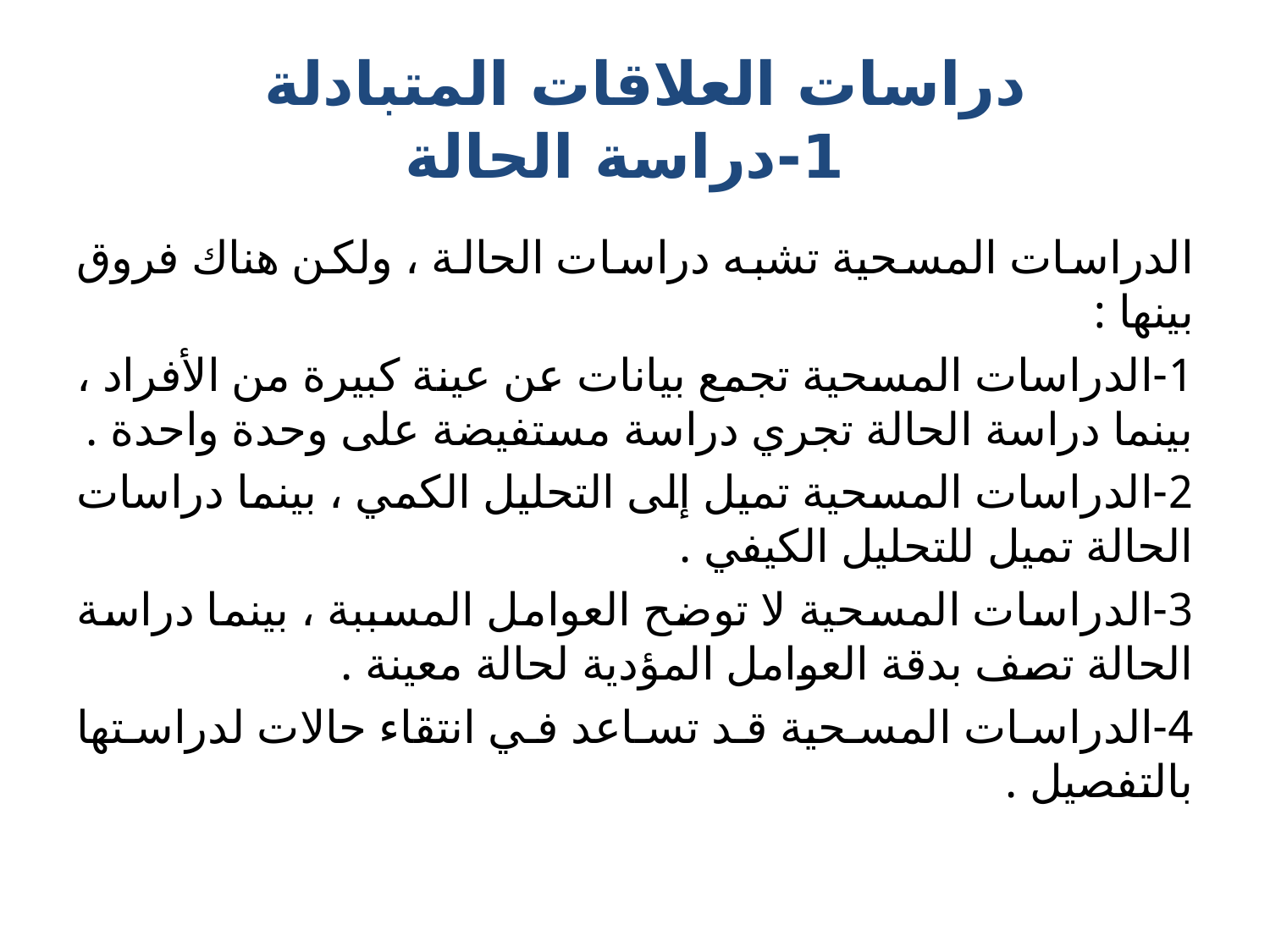

# دراسات العلاقات المتبادلة 1-دراسة الحالة
الدراسات المسحية تشبه دراسات الحالة ، ولكن هناك فروق بينها :
1-الدراسات المسحية تجمع بيانات عن عينة كبيرة من الأفراد ، بينما دراسة الحالة تجري دراسة مستفيضة على وحدة واحدة .
2-الدراسات المسحية تميل إلى التحليل الكمي ، بينما دراسات الحالة تميل للتحليل الكيفي .
3-الدراسات المسحية لا توضح العوامل المسببة ، بينما دراسة الحالة تصف بدقة العوامل المؤدية لحالة معينة .
4-الدراسات المسحية قد تساعد في انتقاء حالات لدراستها بالتفصيل .